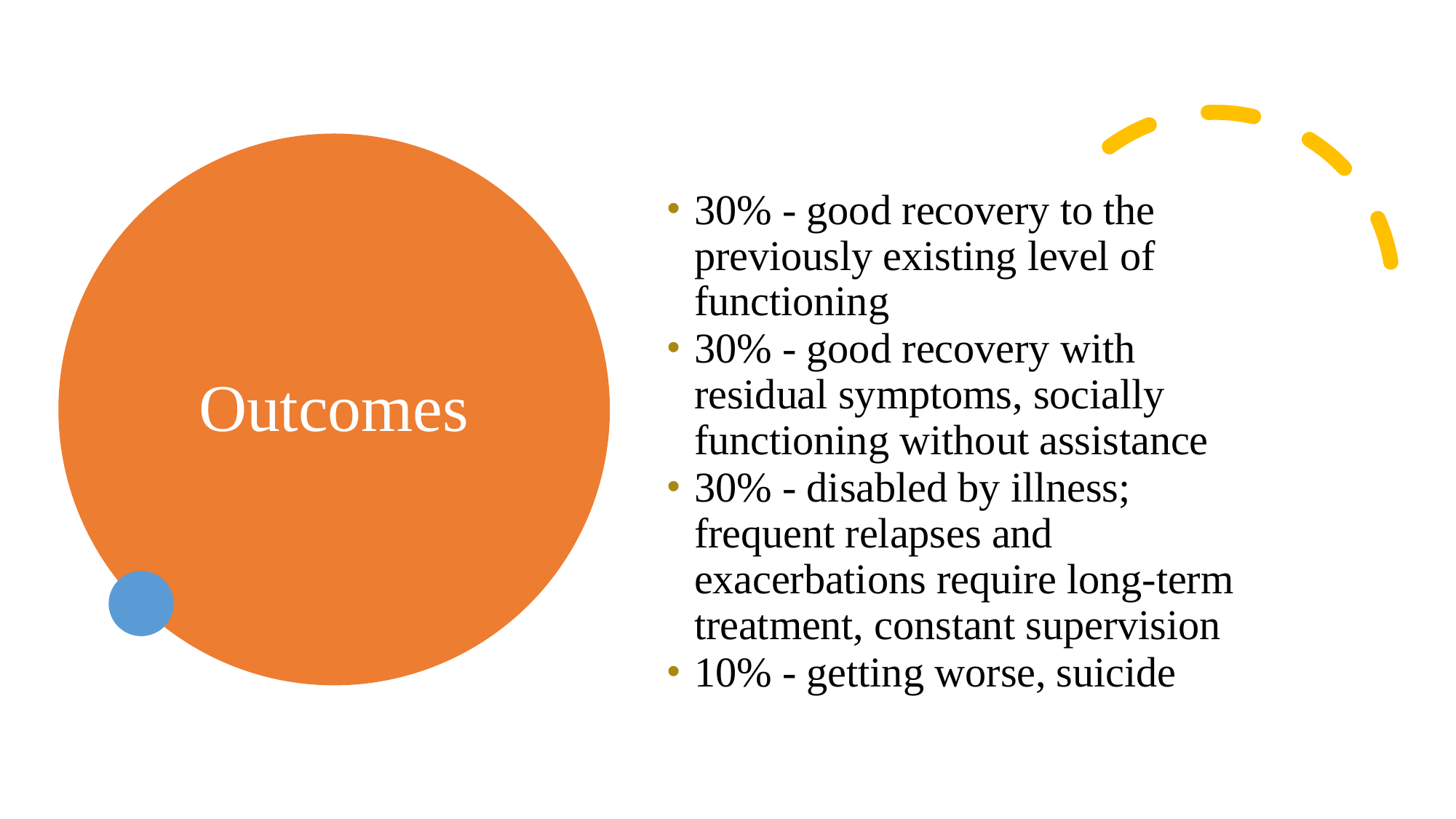

# Outcomes
30% - good recovery to the previously existing level of functioning
30% - good recovery with residual symptoms, socially functioning without assistance
30% - disabled by illness; frequent relapses and exacerbations require long-term treatment, constant supervision
10% - getting worse, suicide